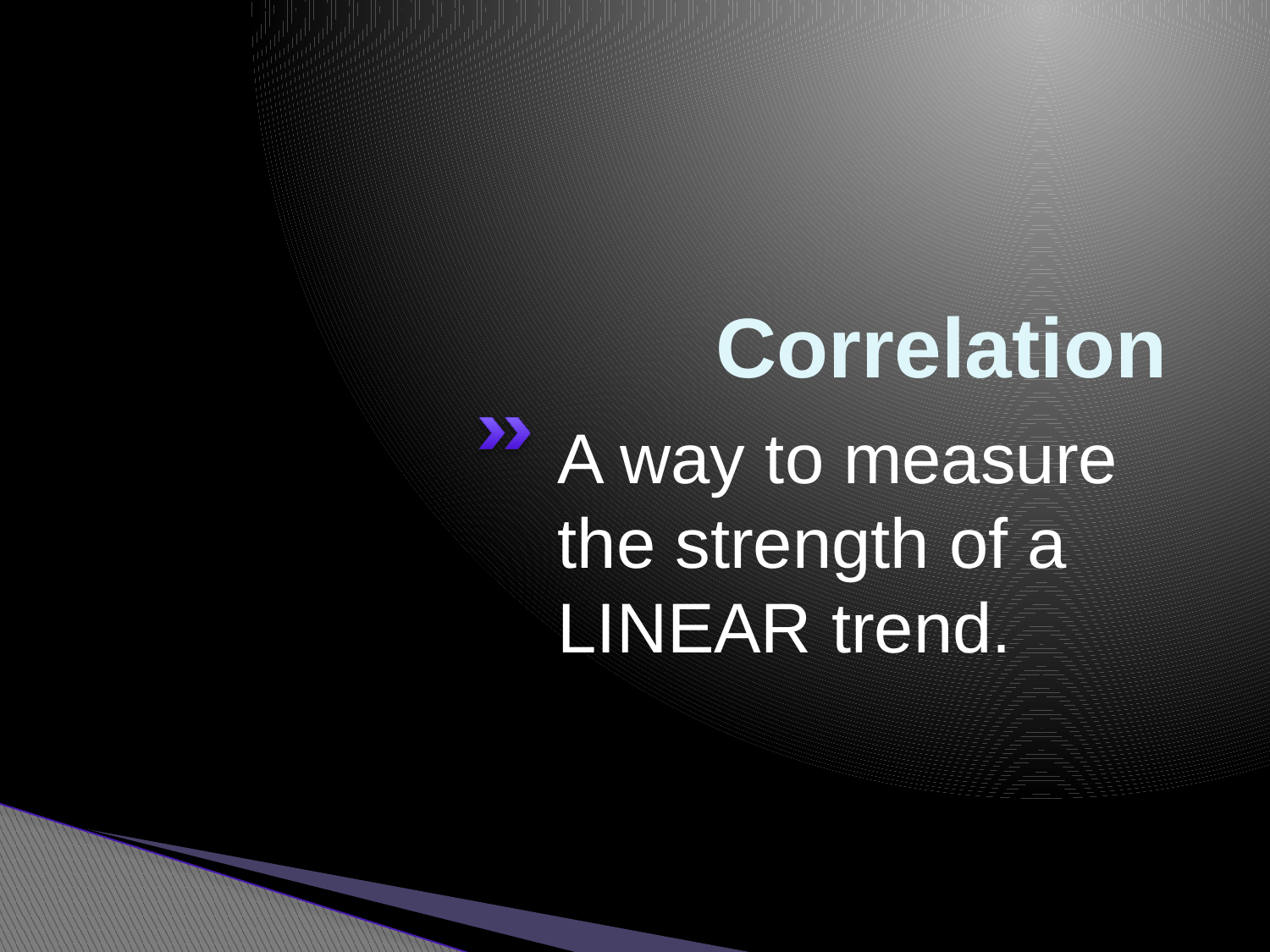

# Correlation
A way to measure the strength of a LINEAR trend.